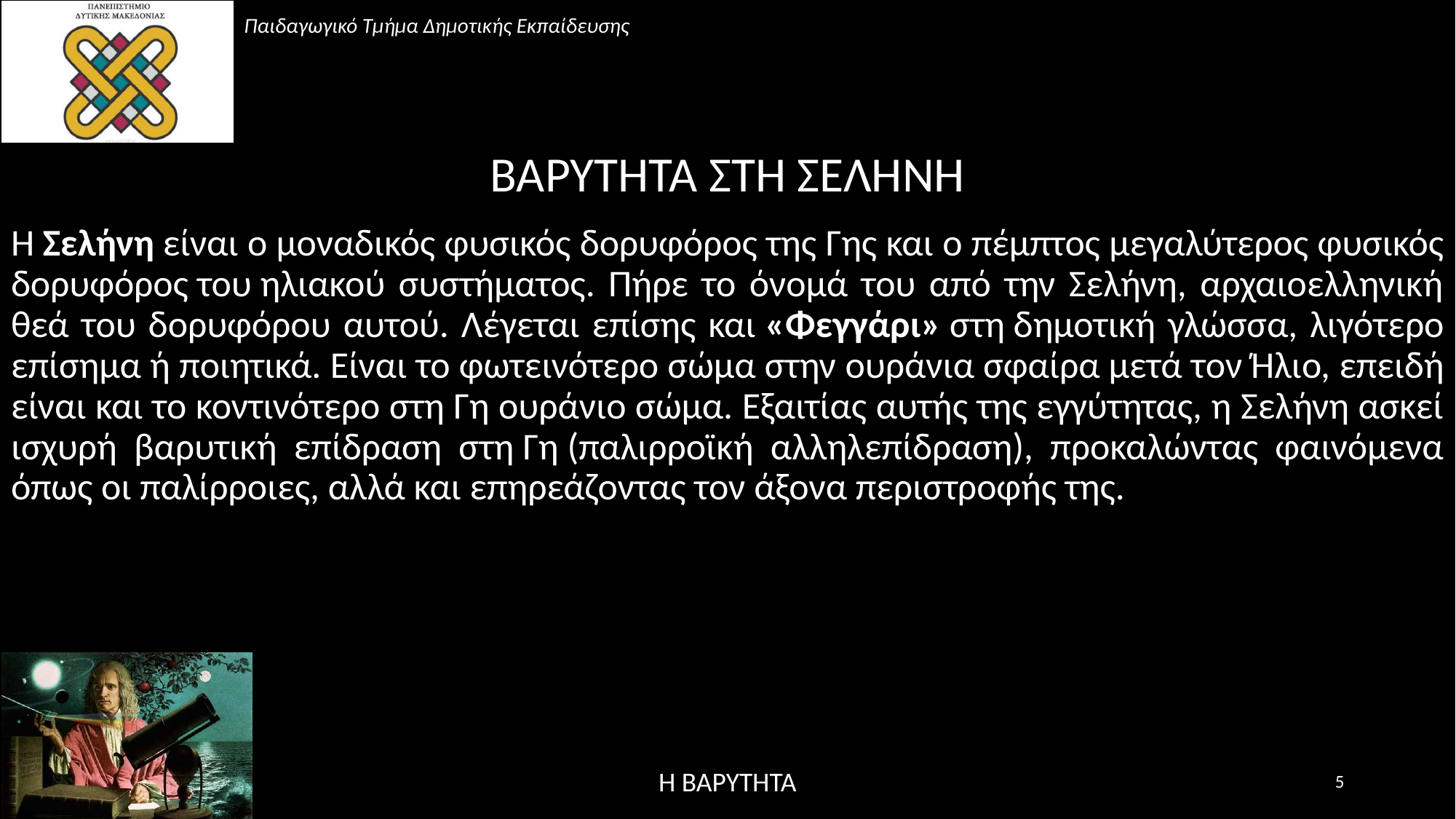

ΒΑΡΥΤΗΤΑ ΣΤΗ ΣΕΛΗΝΗ
Η Σελήνη είναι ο μοναδικός φυσικός δορυφόρος της Γης και ο πέμπτος μεγαλύτερος φυσικός δορυφόρος του ηλιακού συστήματος. Πήρε το όνομά του από την Σελήνη, αρχαιοελληνική θεά του δορυφόρου αυτού. Λέγεται επίσης και «Φεγγάρι» στη δημοτική γλώσσα, λιγότερο επίσημα ή ποιητικά. Είναι το φωτεινότερο σώμα στην ουράνια σφαίρα μετά τον Ήλιο, επειδή είναι και το κοντινότερο στη Γη ουράνιο σώμα. Εξαιτίας αυτής της εγγύτητας, η Σελήνη ασκεί ισχυρή βαρυτική επίδραση στη Γη (παλιρροϊκή αλληλεπίδραση), προκαλώντας φαινόμενα όπως οι παλίρροιες, αλλά και επηρεάζοντας τον άξονα περιστροφής της.

Η ΒΑΡΥΤΗΤΑ
5